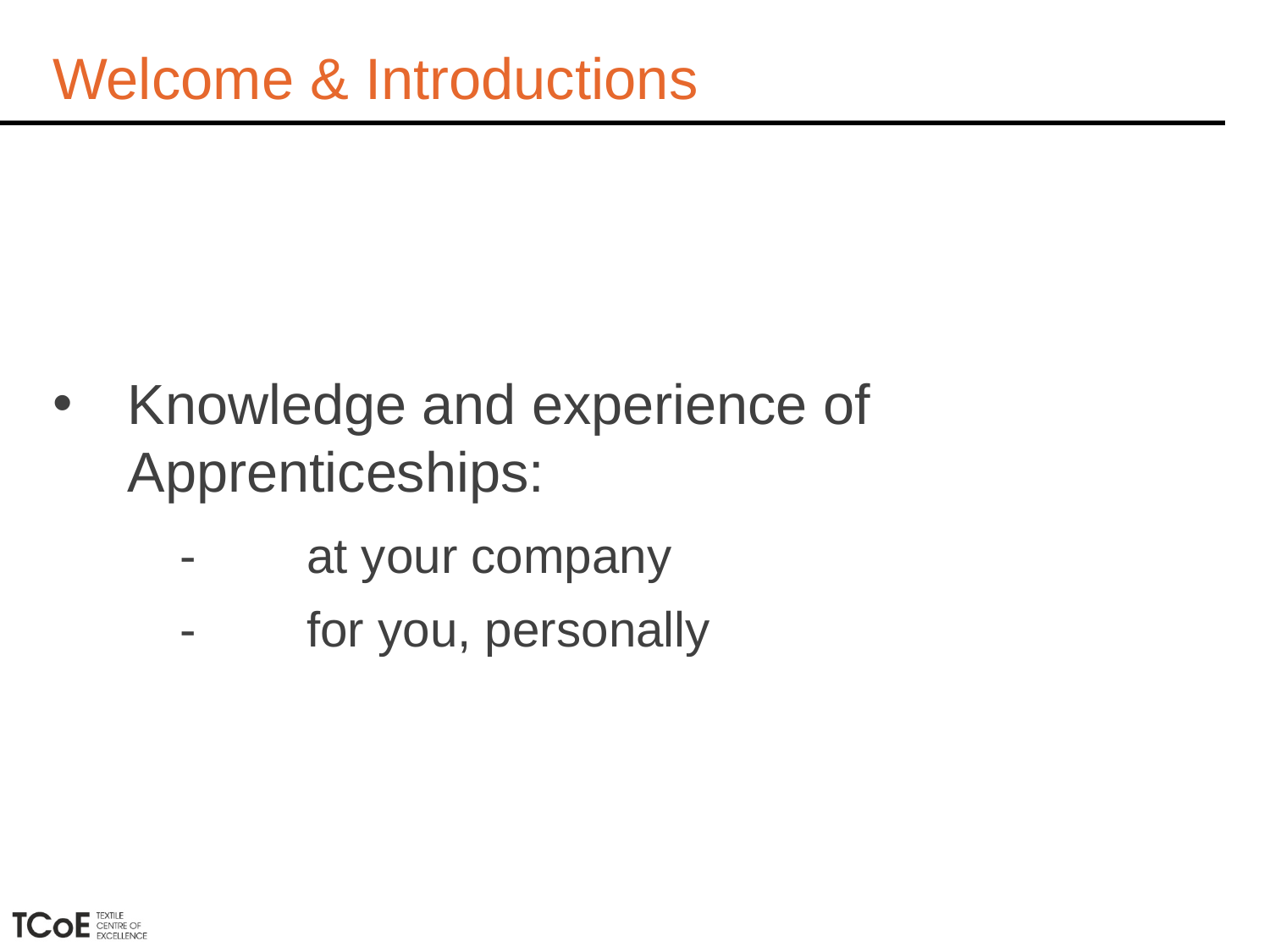

# Welcome & Introductions
Knowledge and experience of Apprenticeships:
	- 	at your company
	- 	for you, personally